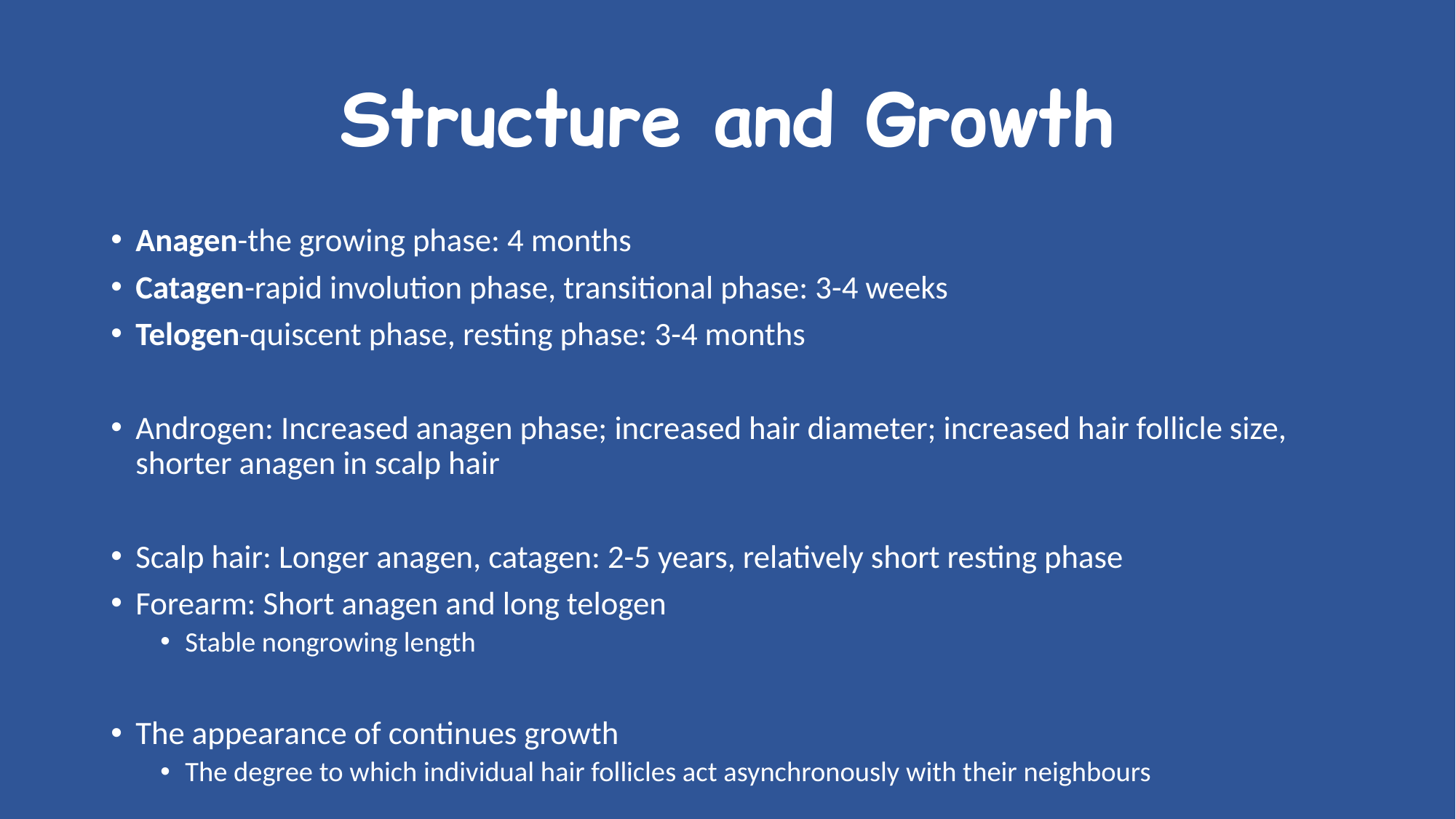

# Structure and Growth
Anagen-the growing phase: 4 months
Catagen-rapid involution phase, transitional phase: 3-4 weeks
Telogen-quiscent phase, resting phase: 3-4 months

Androgen: Increased anagen phase; increased hair diameter; increased hair follicle size, shorter anagen in scalp hair

Scalp hair: Longer anagen, catagen: 2-5 years, relatively short resting phase
Forearm: Short anagen and long telogen
Stable nongrowing length

The appearance of continues growth
The degree to which individual hair follicles act asynchronously with their neighbours